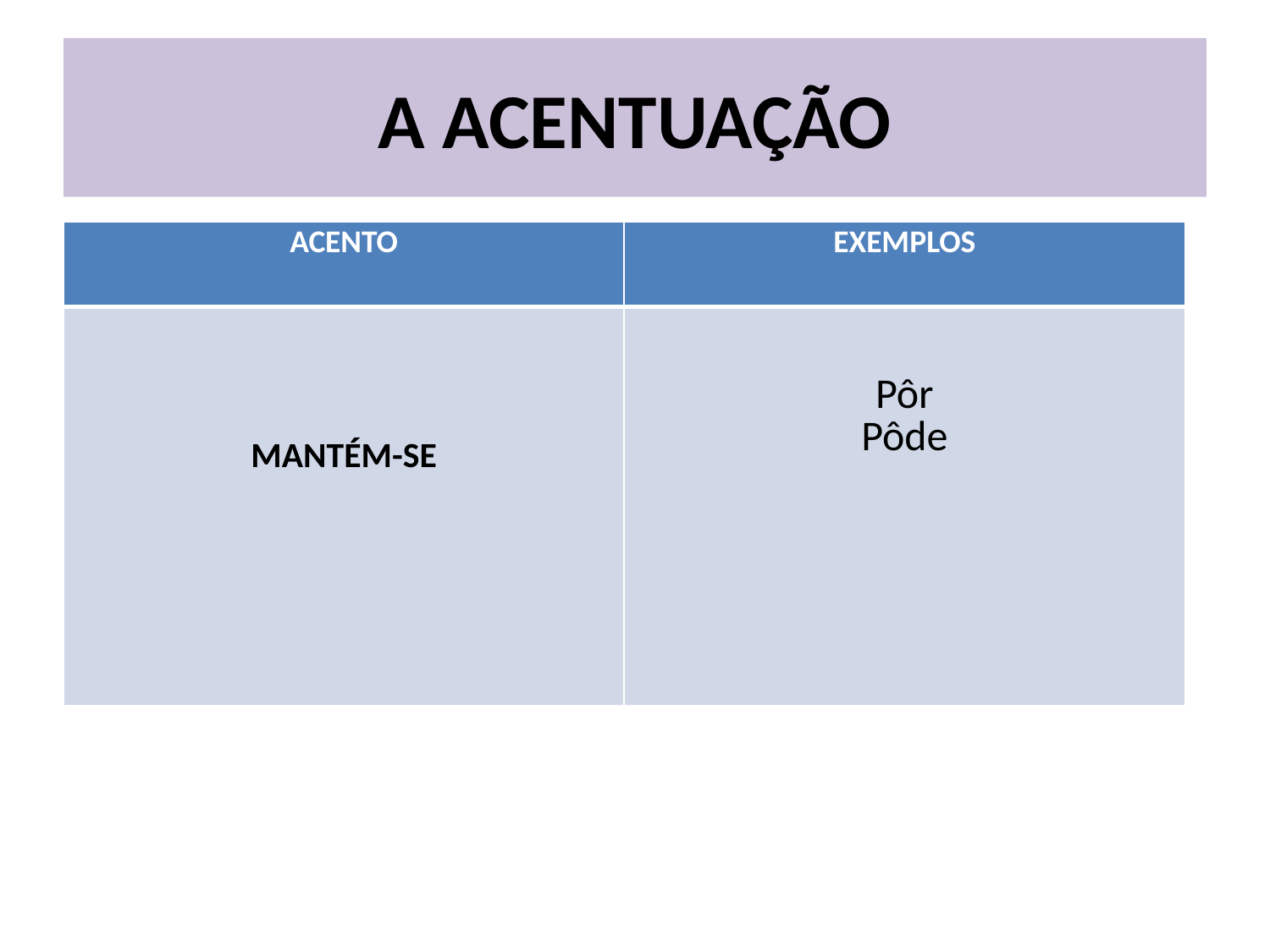

# A ACENTUAÇÃO
| ACENTO | EXEMPLOS |
| --- | --- |
| MANTÉM-SE | Pôr Pôde |